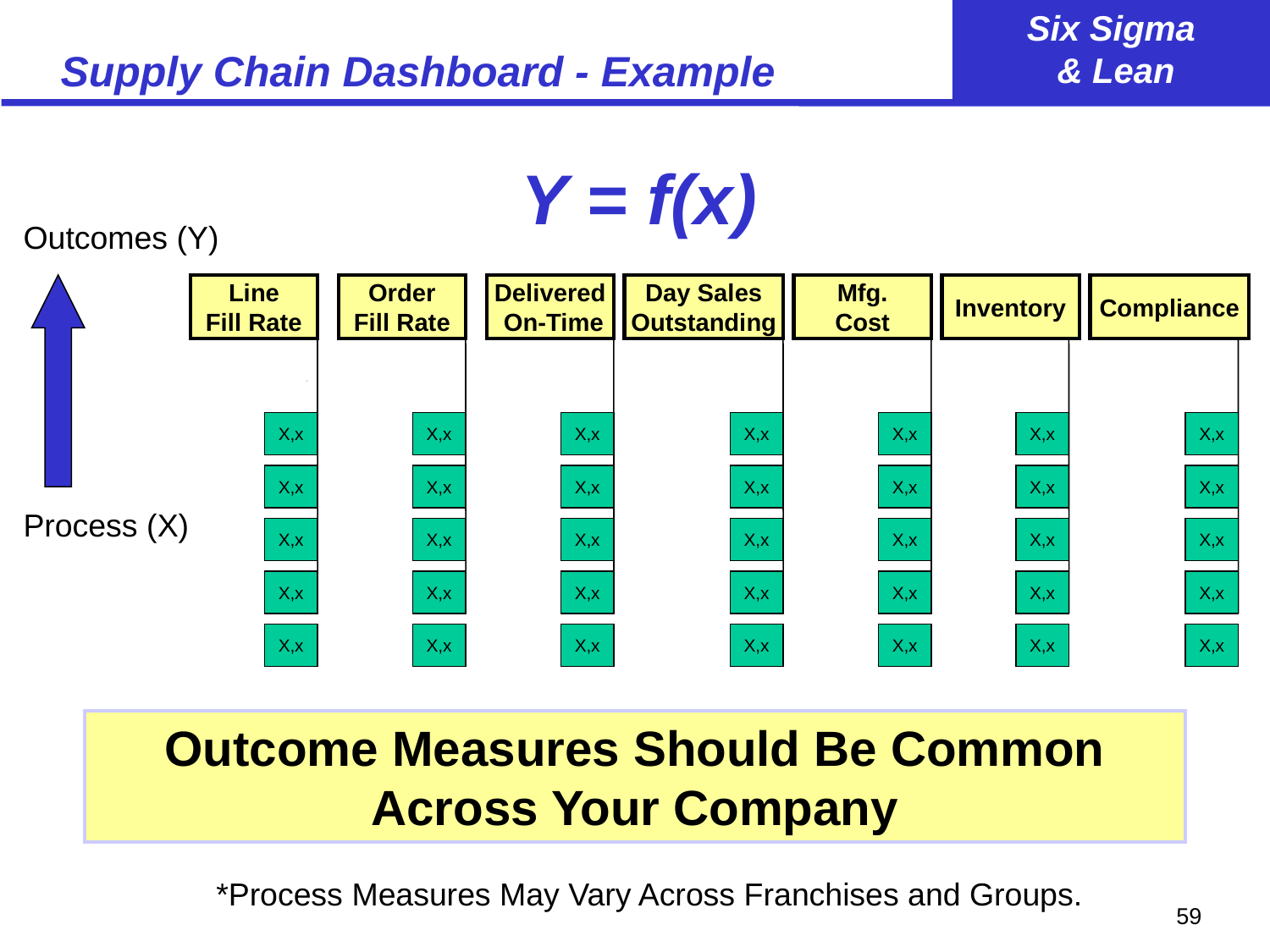

# Supply Chain Dashboard - Example
Y = f(x)
Outcomes (Y)

Line
Fill Rate

X,x
X,x
X,x
X,x
X,x
Order
Fill Rate
X,x
X,x
X,x
X,x
X,x
Delivered
 On-Time

X,x
X,x
X,x
X,x
X,x
Day Sales
Outstanding
X,x
X,x
X,x
X,x
X,x
Mfg.
Cost

X,x
X,x
X,x
X,x
X,x
Inventory

X,x
X,x
X,x
X,x
X,x
Compliance

X,x
X,x
X,x
X,x
X,x
Process (X)
Outcome Measures Should Be Common Across Your Company
*Process Measures May Vary Across Franchises and Groups.